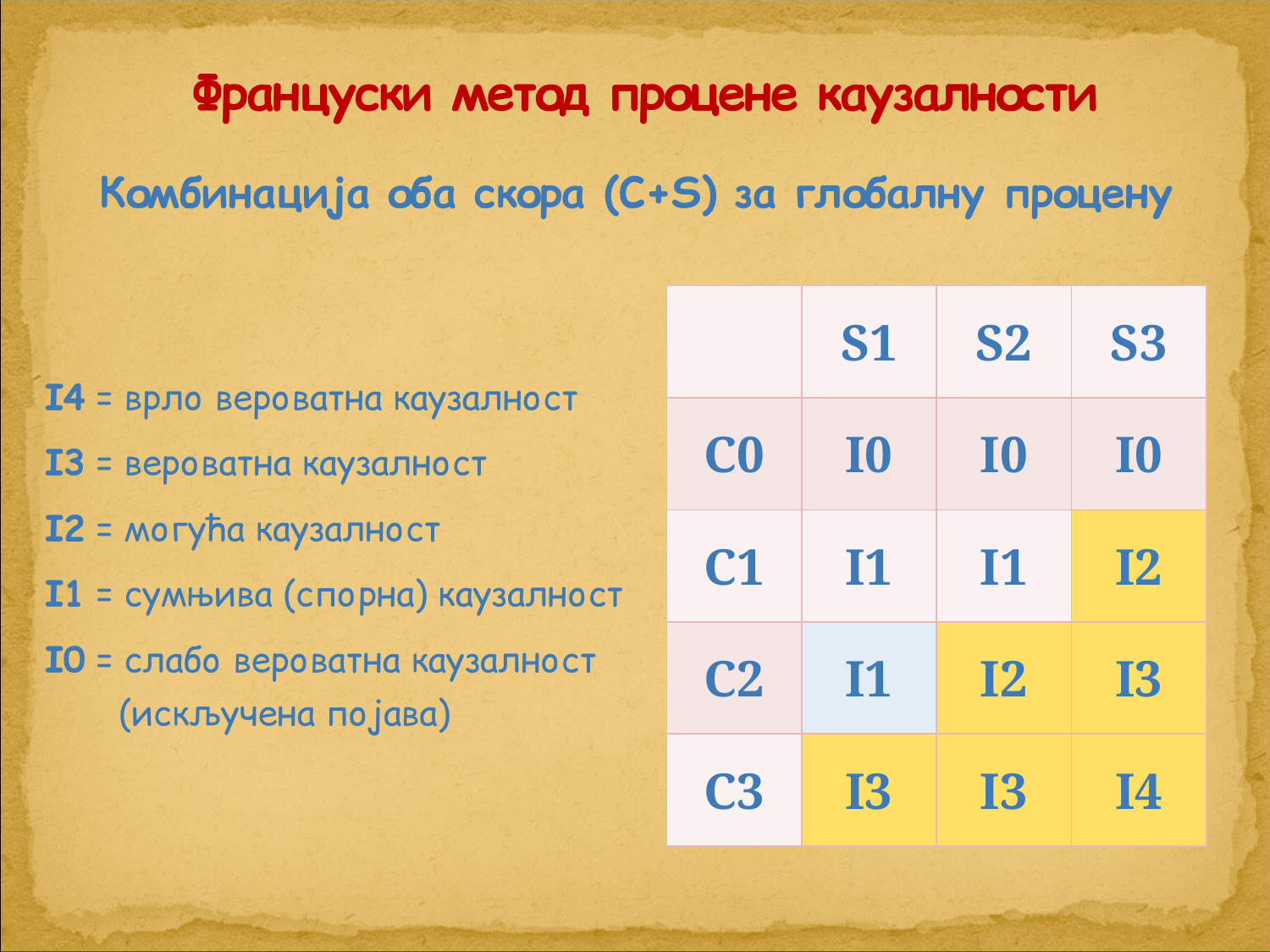

# Француски метод процене каузалности
   Комбинација оба скора (C+S) за глобалну процену

I4 = врло вероватна каузалност

I3 = вероватна каузалност

I2 = могућа каузалност

I1 = сумњива (спорна) каузалност

I0 = слабо вероватна каузалност
       (искључена појава)
|  | S1 | S2 | S3 |
| --- | --- | --- | --- |
| C0 | I0 | I0 | I0 |
| C1 | I1 | I1 | I2 |
| C2 | I1 | I2 | I3 |
| C3 | I3 | I3 | I4 |